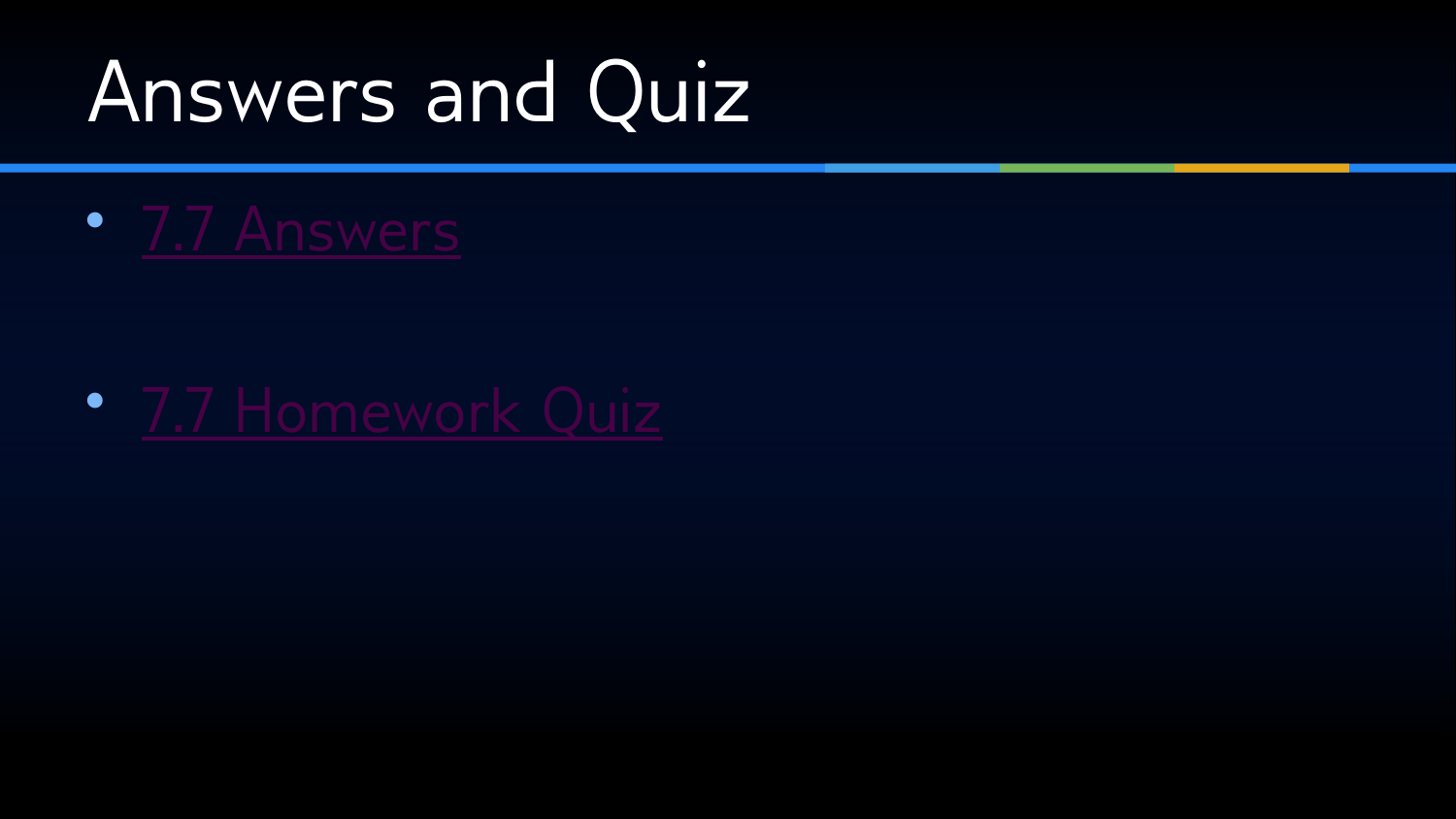

# Answers and Quiz
7.7 Answers

7.7 Homework Quiz